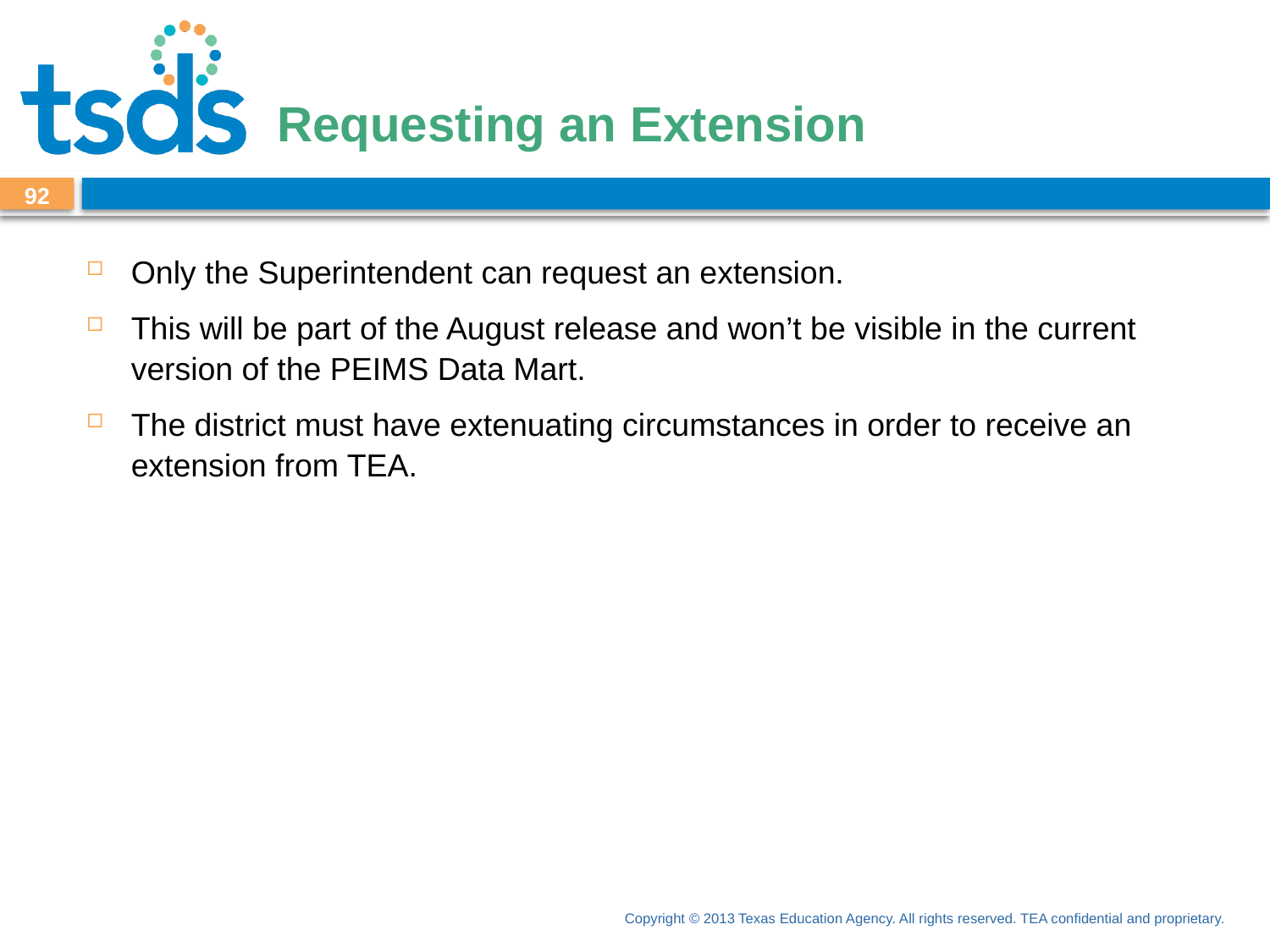

# Requesting an Extension
92
Only the Superintendent can request an extension.
This will be part of the August release and won’t be visible in the current version of the PEIMS Data Mart.
The district must have extenuating circumstances in order to receive an extension from TEA.